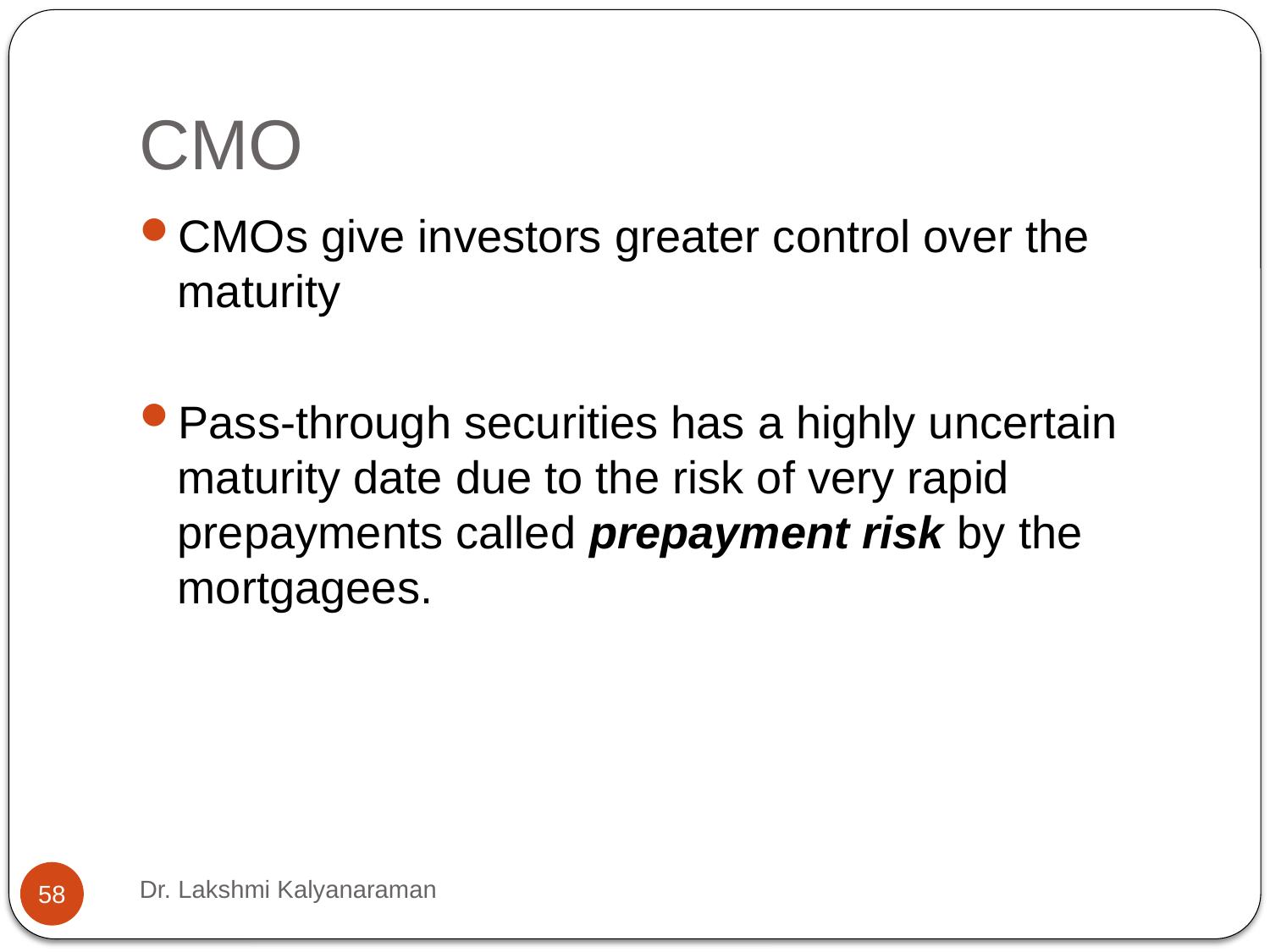

# CMO
CMOs give investors greater control over the maturity

Pass-through securities has a highly uncertain maturity date due to the risk of very rapid prepayments called prepayment risk by the mortgagees.
Dr. Lakshmi Kalyanaraman
58